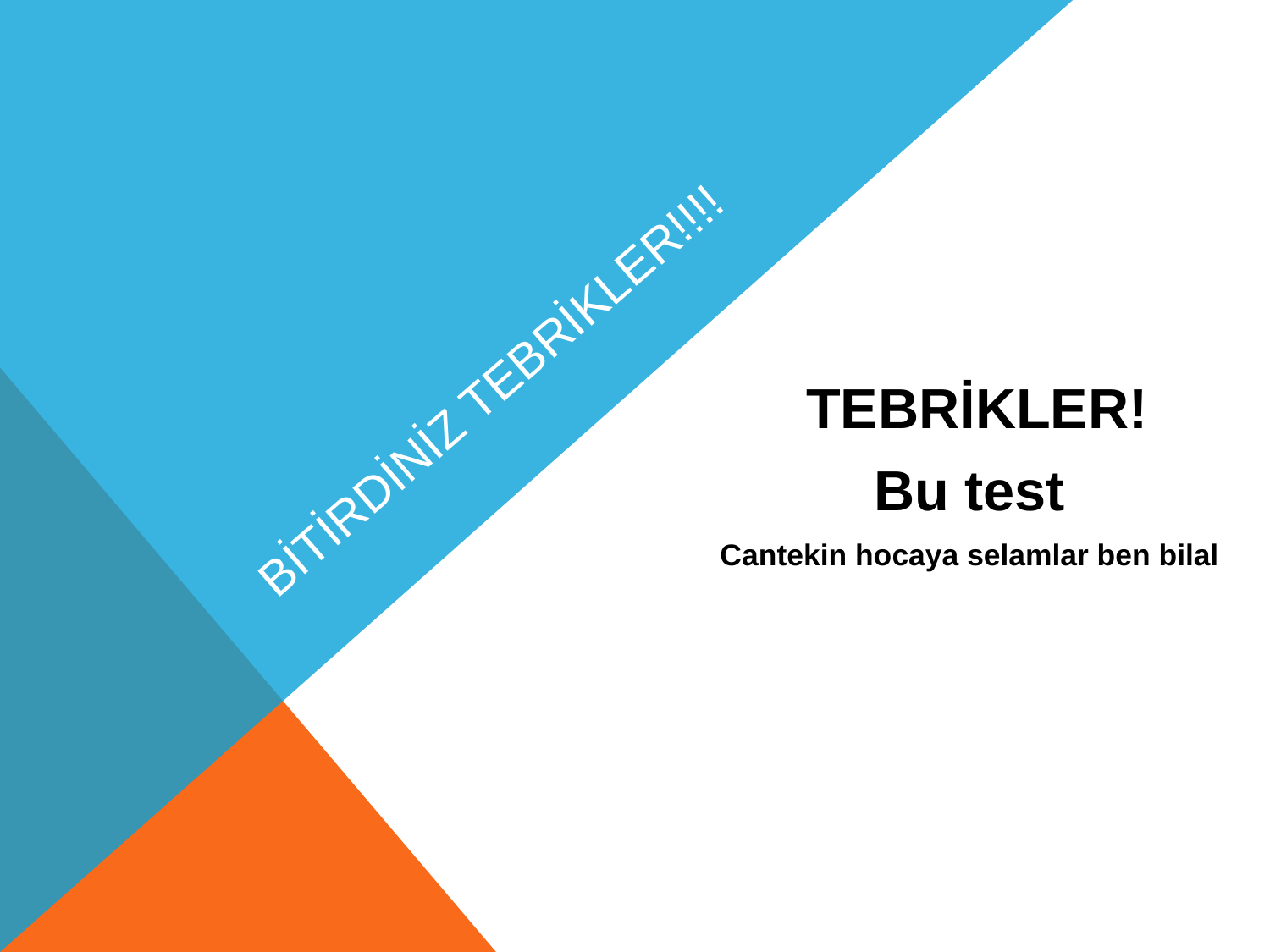

# Bitirdiniz tebrikler!!!!
 TEBRİKLER!
Bu test
Cantekin hocaya selamlar ben bilal